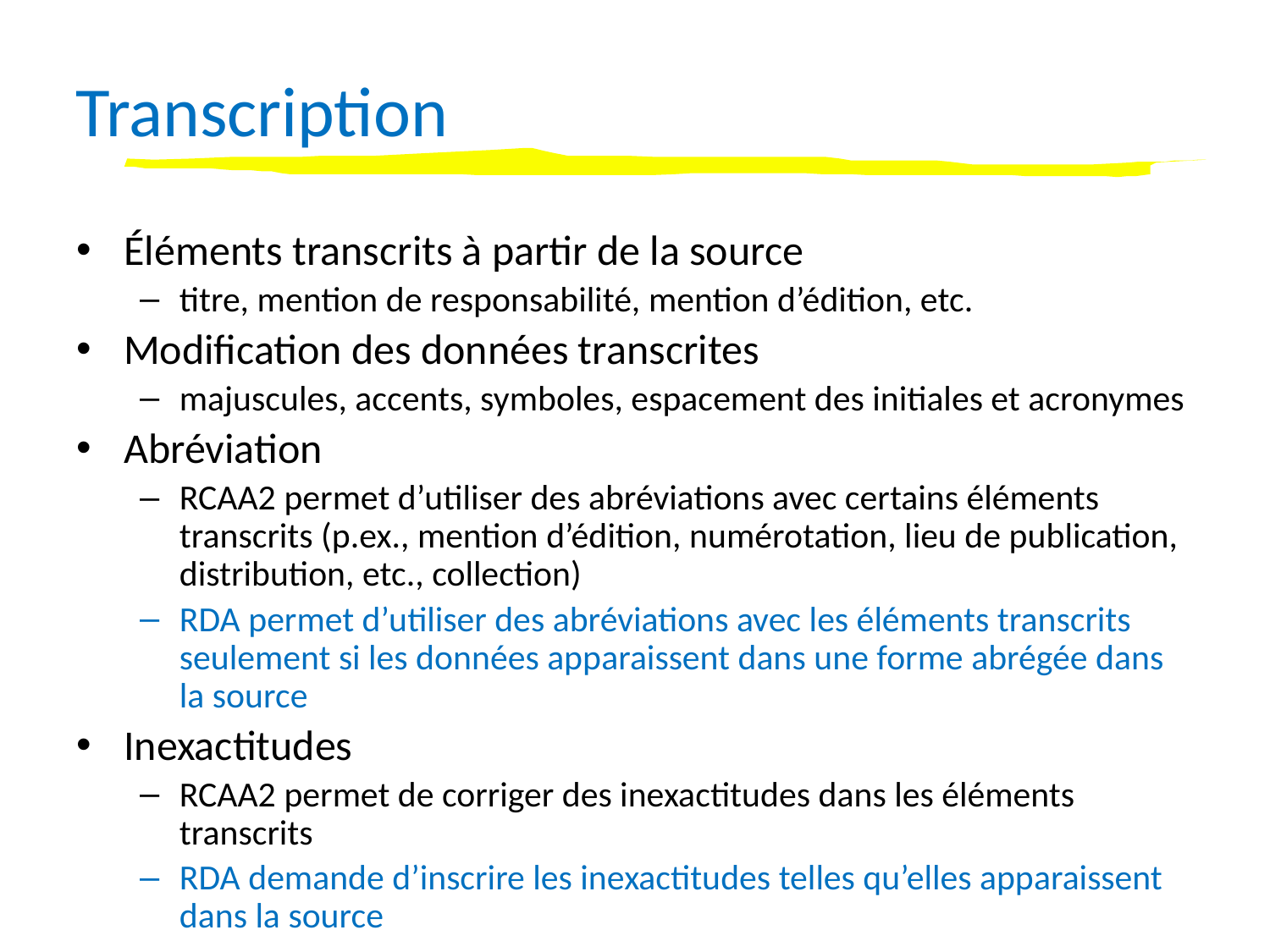

Transcription

Éléments transcrits à partir de la source
titre, mention de responsabilité, mention d’édition, etc.
Modification des données transcrites
majuscules, accents, symboles, espacement des initiales et acronymes
Abréviation
RCAA2 permet d’utiliser des abréviations avec certains éléments transcrits (p.ex., mention d’édition, numérotation, lieu de publication, distribution, etc., collection)
RDA permet d’utiliser des abréviations avec les éléments transcrits seulement si les données apparaissent dans une forme abrégée dans la source
Inexactitudes
RCAA2 permet de corriger des inexactitudes dans les éléments transcrits
RDA demande d’inscrire les inexactitudes telles qu’elles apparaissent dans la source